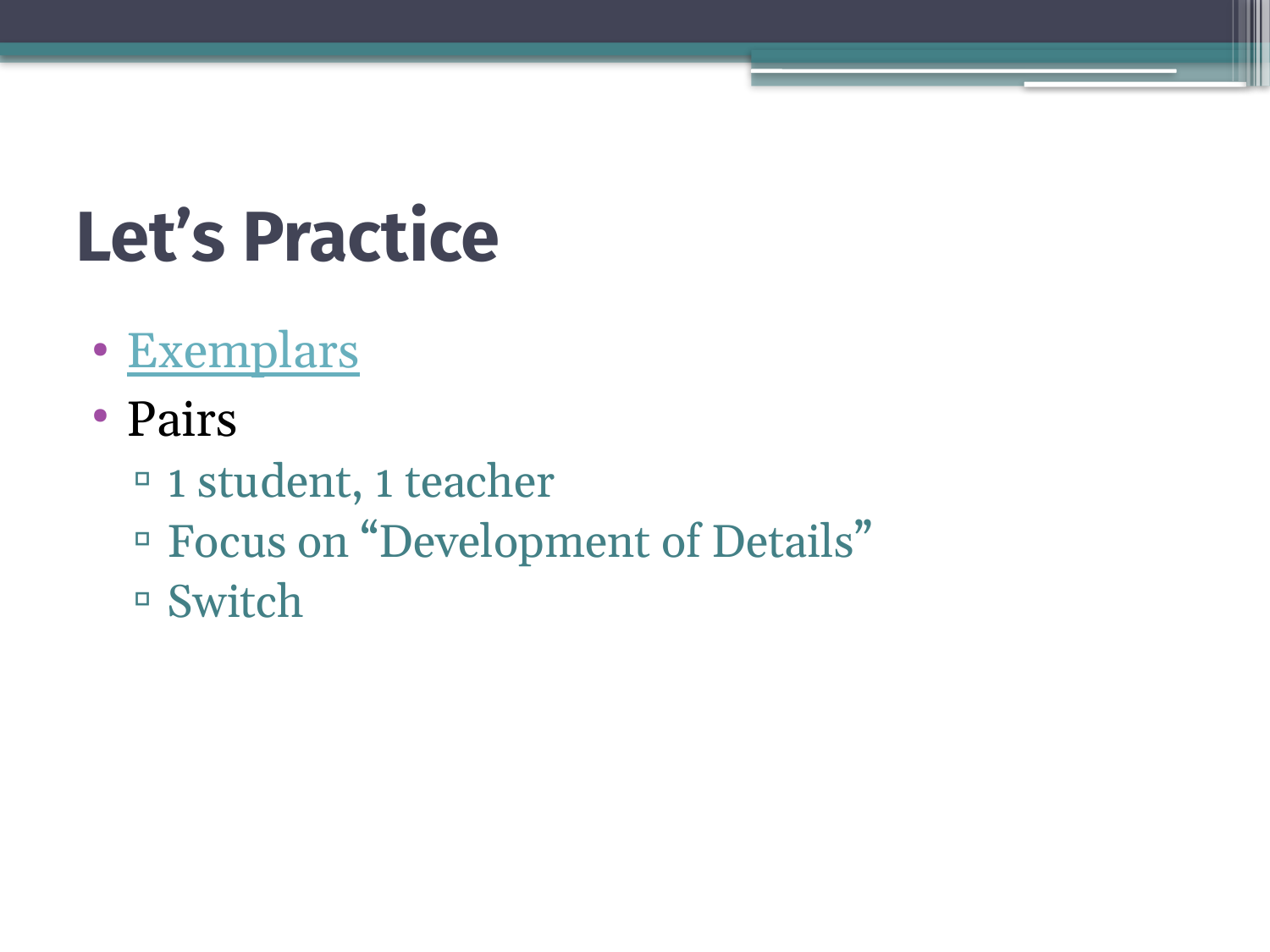

# Let’s Practice
Exemplars
Pairs
1 student, 1 teacher
Focus on “Development of Details”
Switch